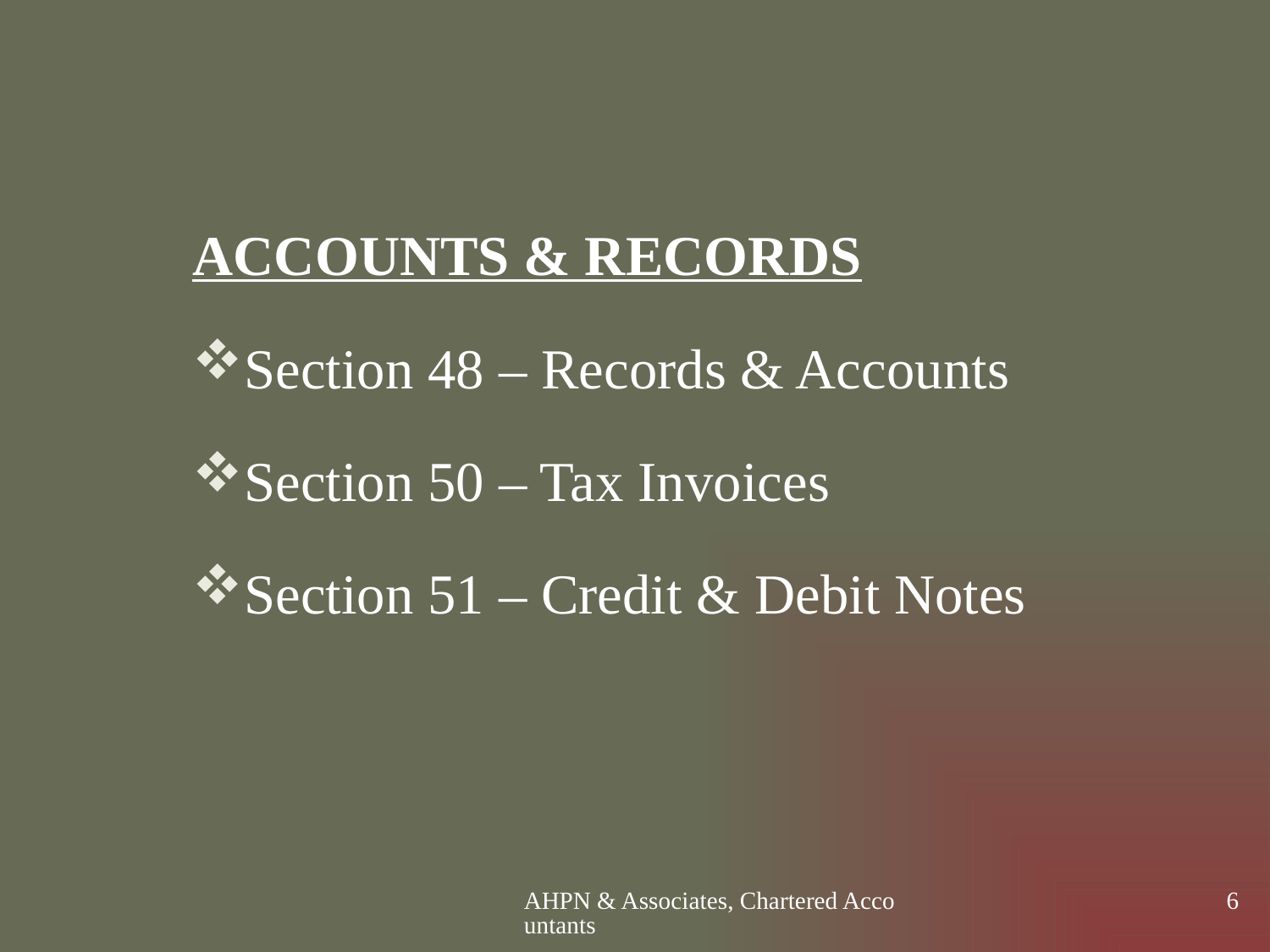

ACCOUNTS & RECORDS
Section 48 – Records & Accounts
Section 50 – Tax Invoices
Section 51 – Credit & Debit Notes
AHPN & Associates, Chartered Accountants
6